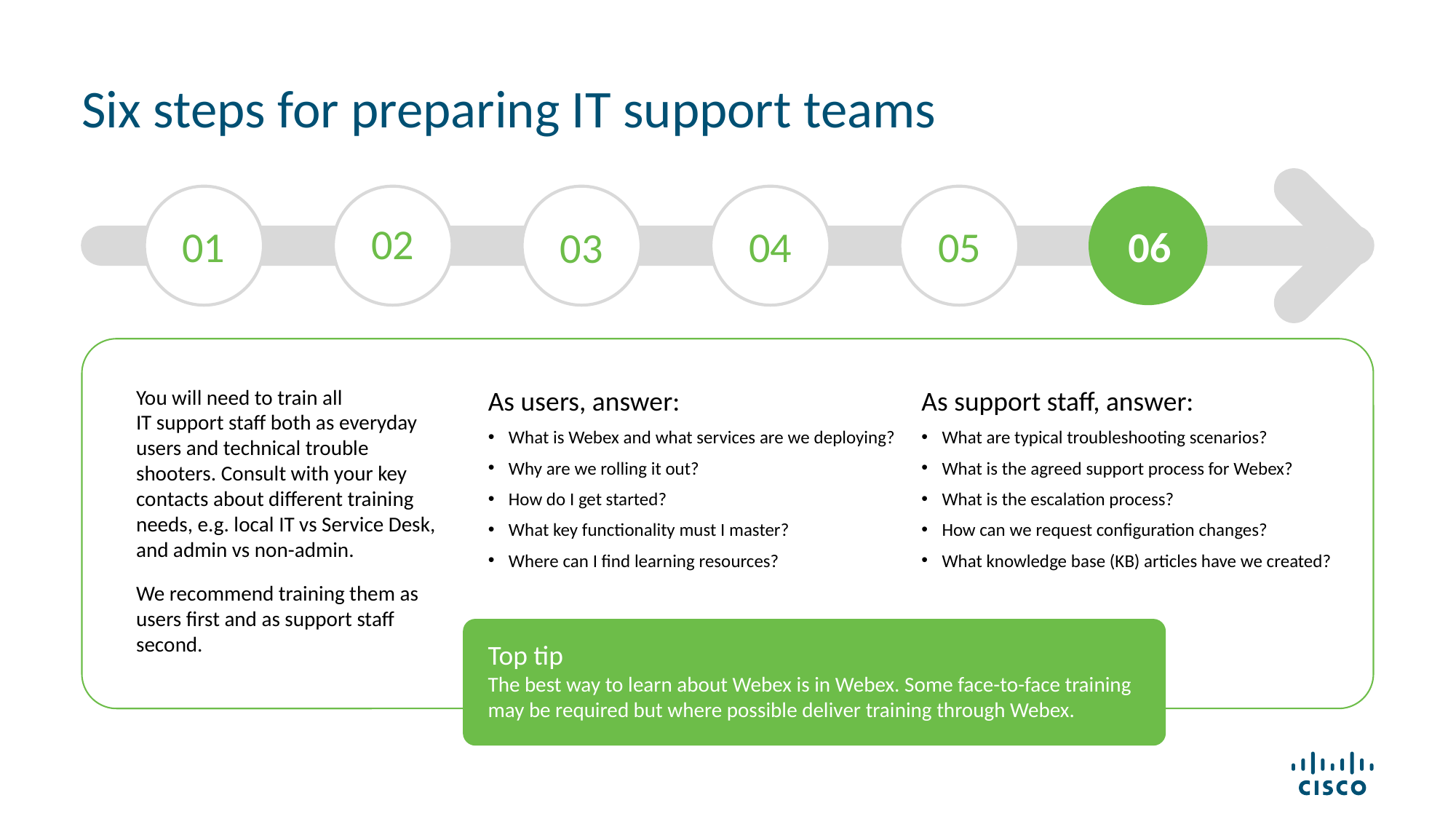

# Six steps for preparing IT support teams

02
01
04
05
06
03

You will need to train all
IT support staff both as everyday users and technical trouble shooters. Consult with your key contacts about different training needs, e.g. local IT vs Service Desk, and admin vs non-admin.
We recommend training them as users first and as support staff second.
As users, answer:
What is Webex and what services are we deploying?
Why are we rolling it out?
How do I get started?
What key functionality must I master?
Where can I find learning resources?

As support staff, answer:
What are typical troubleshooting scenarios?
What is the agreed support process for Webex?
What is the escalation process?
How can we request configuration changes?
What knowledge base (KB) articles have we created?

Top tip
The best way to learn about Webex is in Webex. Some face-to-face training may be required but where possible deliver training through Webex.